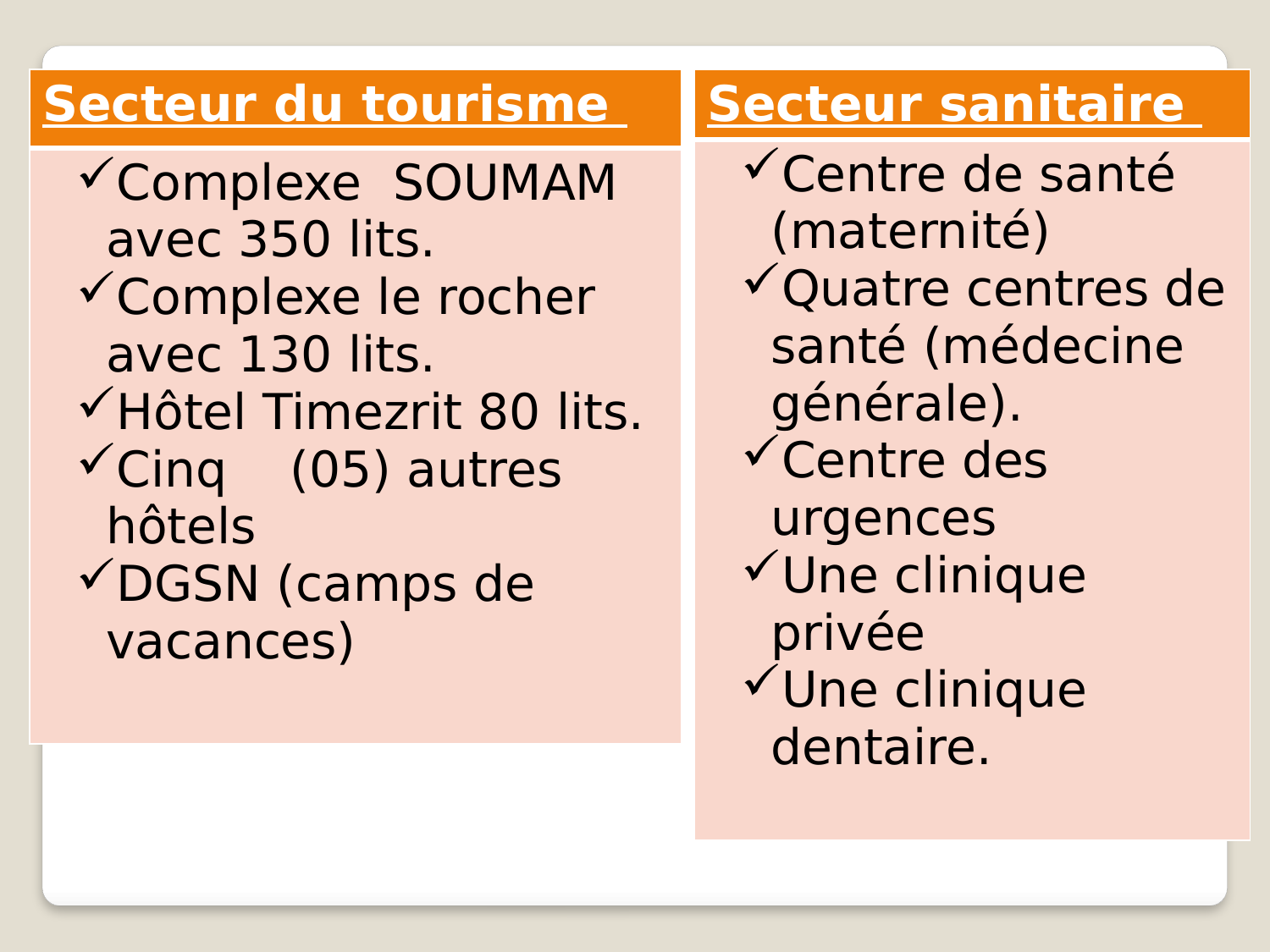

| Secteur du tourisme |
| --- |
| Complexe SOUMAM avec 350 lits. Complexe le rocher avec 130 lits. Hôtel Timezrit 80 lits. Cinq (05) autres hôtels DGSN (camps de vacances) |
| Secteur sanitaire |
| --- |
| Centre de santé (maternité) Quatre centres de santé (médecine générale). Centre des urgences Une clinique privée Une clinique dentaire. |